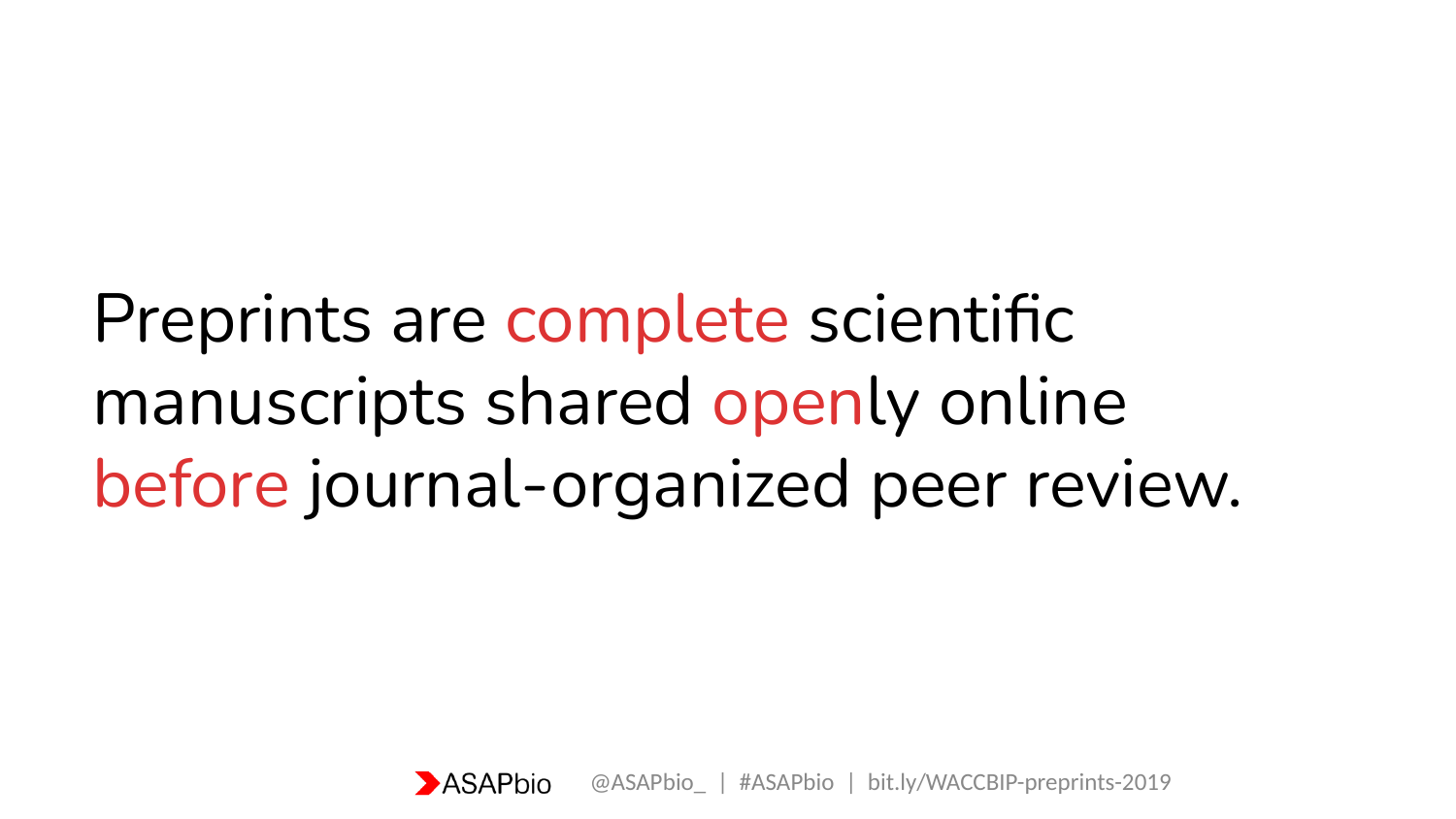

# Preprints are complete scientific manuscripts shared openly online
before journal-organized peer review.